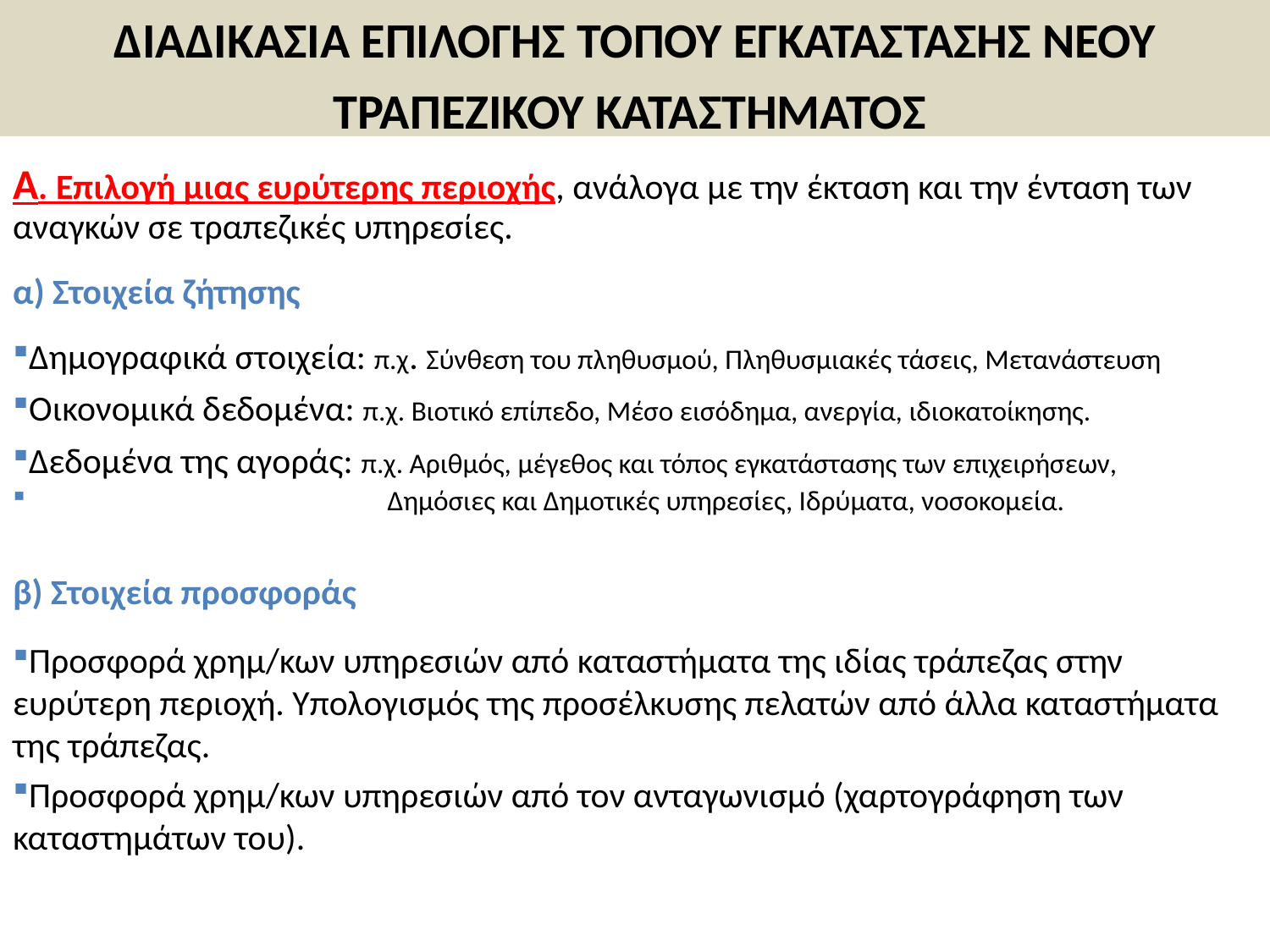

ΔΙΑΔΙΚΑΣΙΑ ΕΠΙΛΟΓΗΣ ΤΟΠΟΥ ΕΓΚΑΤΑΣΤΑΣΗΣ ΝΕΟΥ ΤΡΑΠΕΖΙΚΟΥ ΚΑΤΑΣΤΗΜΑΤΟΣ
Α. Επιλογή μιας ευρύτερης περιοχής, ανάλογα με την έκταση και την ένταση των αναγκών σε τραπεζικές υπηρεσίες.

α) Στοιχεία ζήτησης

Δημογραφικά στοιχεία: π.χ. Σύνθεση του πληθυσμού, Πληθυσμιακές τάσεις, Μετανάστευση

Οικονομικά δεδομένα: π.χ. Βιοτικό επίπεδο, Μέσο εισόδημα, ανεργία, ιδιοκατοίκησης.

Δεδομένα της αγοράς: π.χ. Αριθμός, μέγεθος και τόπος εγκατάστασης των επιχειρήσεων,
                                                         Δημόσιες και Δημοτικές υπηρεσίες, Ιδρύματα, νοσοκομεία.

β) Στοιχεία προσφοράς

Προσφορά χρημ/κων υπηρεσιών από καταστήματα της ιδίας τράπεζας στην ευρύτερη περιοχή. Υπολογισμός της προσέλκυσης πελατών από άλλα καταστήματα της τράπεζας.
Προσφορά χρημ/κων υπηρεσιών από τον ανταγωνισμό (χαρτογράφηση των καταστημάτων του).